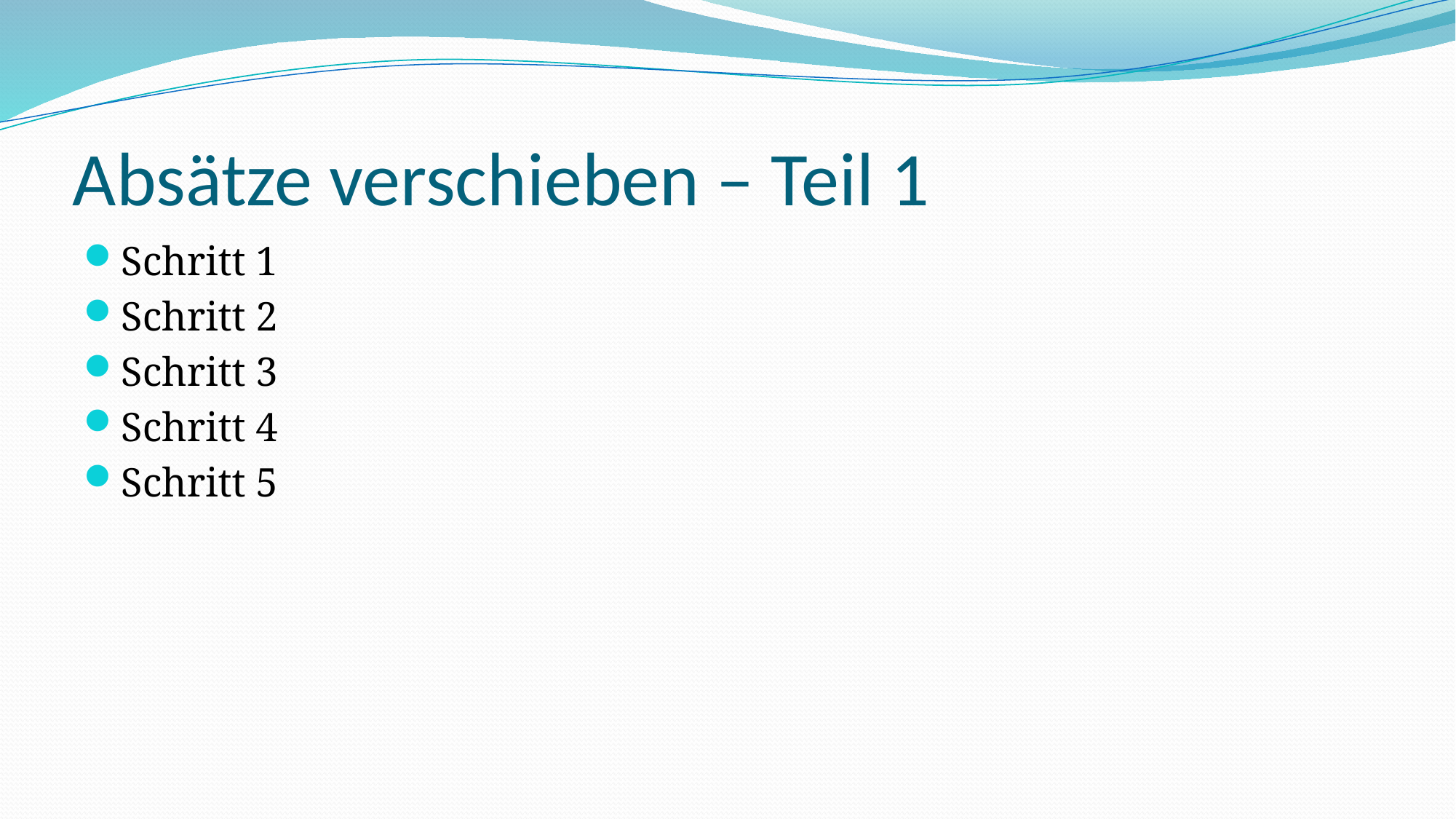

# Absätze verschieben – Teil 1
Schritt 1
Schritt 2
Schritt 3
Schritt 4
Schritt 5